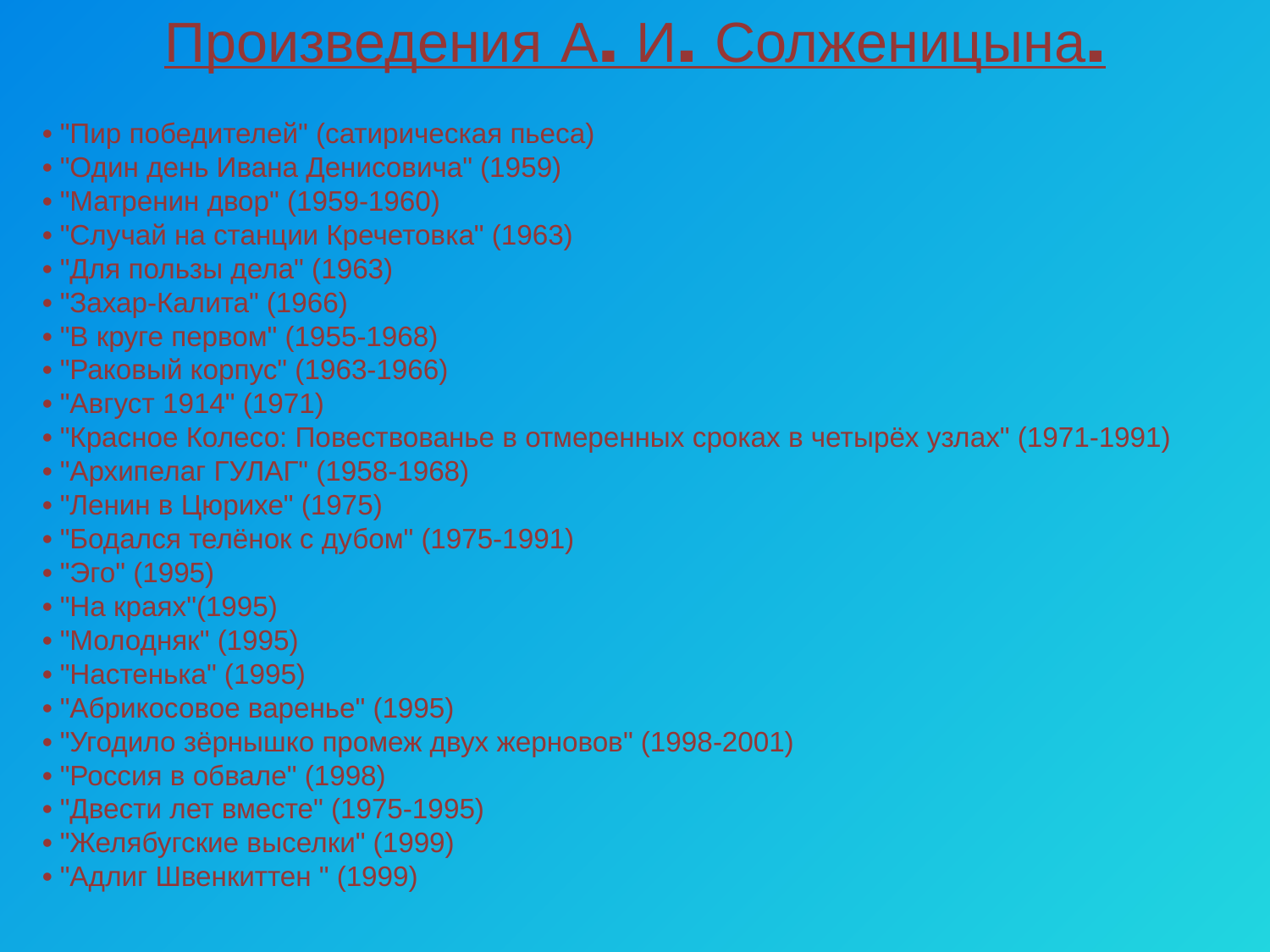

Произведения А. И. Солженицына.
• "Пир победителей" (сатирическая пьеса)
• "Один день Ивана Денисовича" (1959)
• "Матренин двор" (1959-1960)
• "Случай на станции Кречетовка" (1963)
• "Для пользы дела" (1963)
• "Захар-Калита" (1966)
• "В круге первом" (1955-1968)
• "Раковый корпус" (1963-1966)
• "Август 1914" (1971)
• "Красное Колесо: Повествованье в отмеренных сроках в четырёх узлах" (1971-1991)
• "Архипелаг ГУЛАГ" (1958-1968)
• "Ленин в Цюрихе" (1975)
• "Бодался телёнок с дубом" (1975-1991)
• "Эго" (1995)
• "На краях"(1995)
• "Молодняк" (1995)
• "Настенька" (1995)
• "Абрикосовое варенье" (1995)
• "Угодило зёрнышко промеж двух жерновов" (1998-2001)
• "Россия в обвале" (1998)
• "Двести лет вместе" (1975-1995)
• "Желябугские выселки" (1999)
• "Адлиг Швенкиттен " (1999)